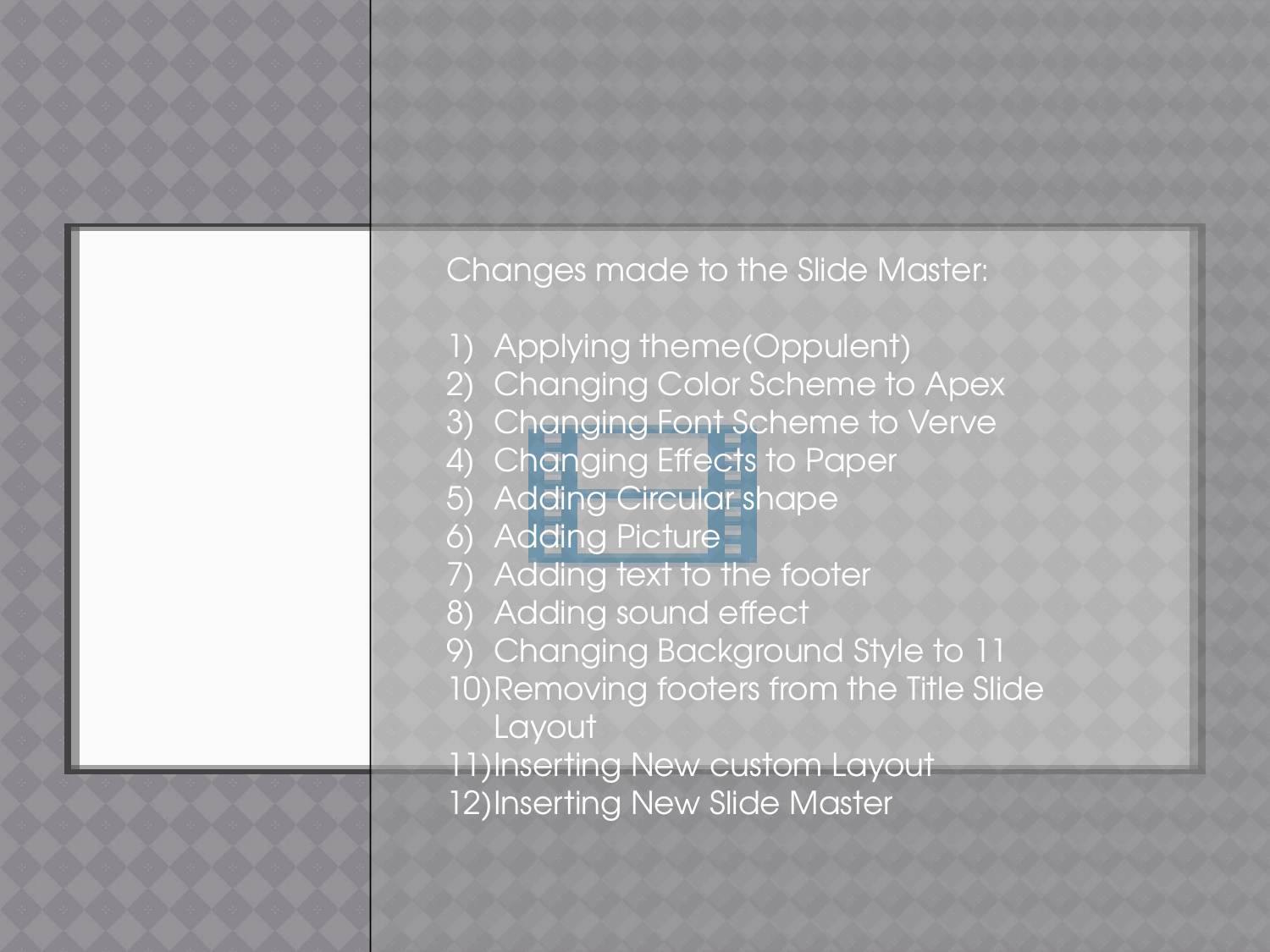

Changes made to the Slide Master:

Applying theme(Oppulent)
Changing Color Scheme to Apex
Changing Font Scheme to Verve
Changing Effects to Paper
Adding Circular shape
Adding Picture
Adding text to the footer
Adding sound effect
Changing Background Style to 11
Removing footers from the Title Slide Layout
Inserting New custom Layout
Inserting New Slide Master